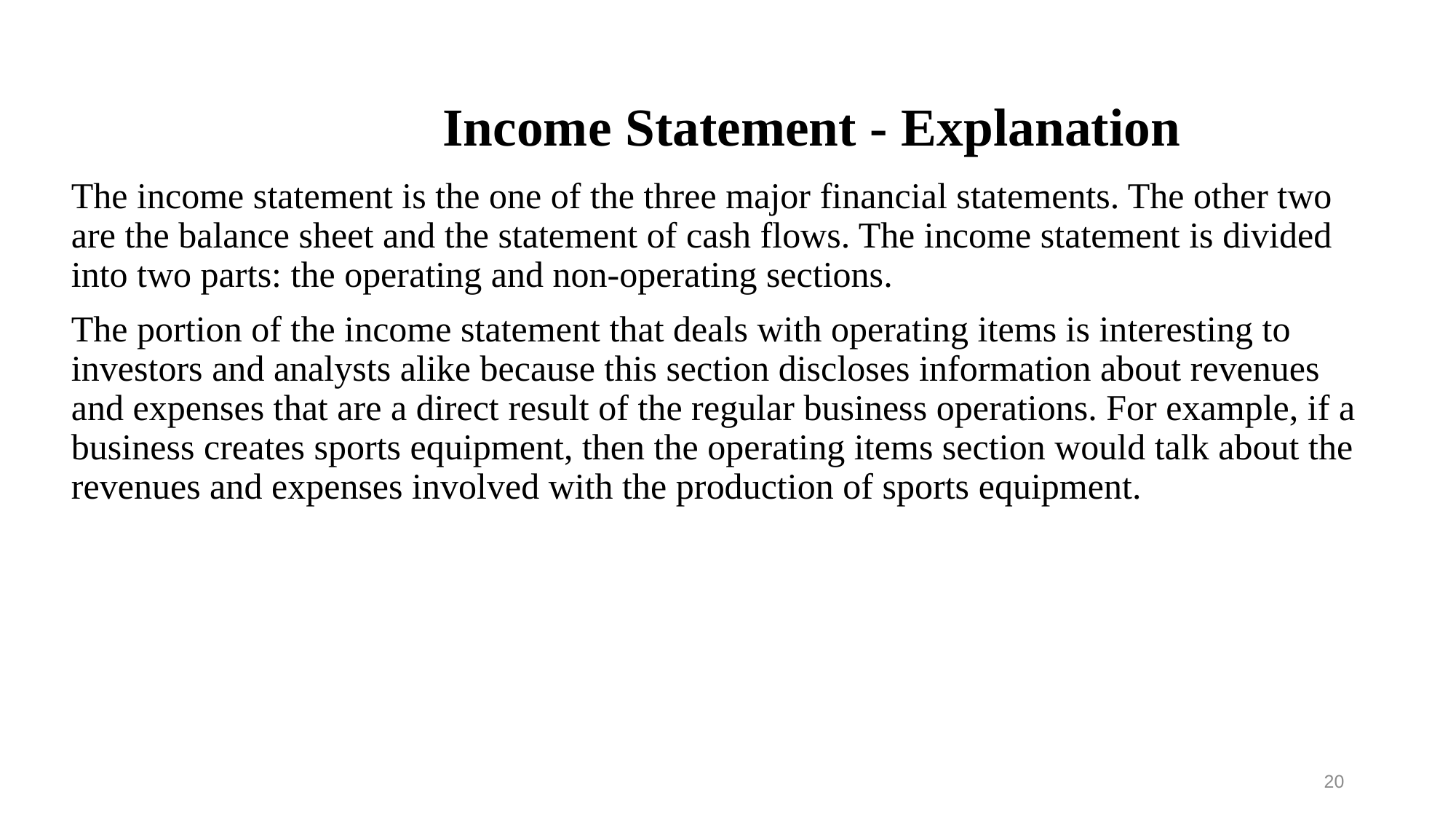

# Income Statement - Explanation
The income statement is the one of the three major financial statements. The other two are the balance sheet and the statement of cash flows. The income statement is divided into two parts: the operating and non-operating sections.
The portion of the income statement that deals with operating items is interesting to investors and analysts alike because this section discloses information about revenues and expenses that are a direct result of the regular business operations. For example, if a business creates sports equipment, then the operating items section would talk about the revenues and expenses involved with the production of sports equipment.

20